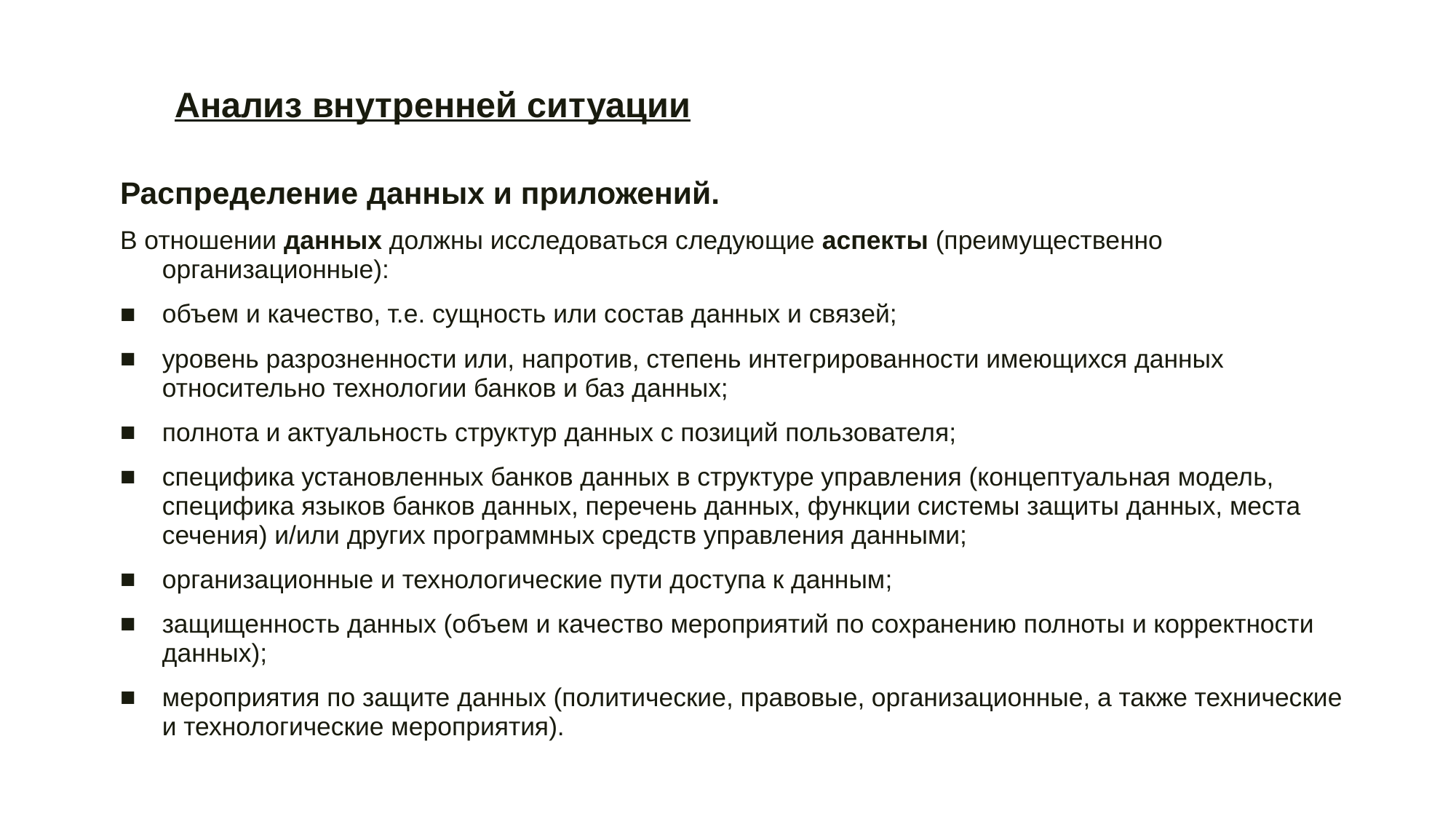

# Анализ внутренней ситуации
Распределение данных и приложений.
В отношении данных должны исследоваться следующие аспекты (преимущественно организационные):
объем и качество, т.е. сущность или состав данных и связей;
уровень разрозненности или, напротив, степень интегрированности имеющихся данных относительно технологии банков и баз данных;
полнота и актуальность структур данных с позиций пользователя;
специфика установленных банков данных в структуре управления (концептуальная модель, специфика языков банков данных, перечень данных, функции системы защиты данных, места сечения) и/или других программных средств управления данными;
организационные и технологические пути доступа к данным;
защищенность данных (объем и качество мероприятий по сохранению полноты и корректности данных);
мероприятия по защите данных (политические, правовые, организационные, а также технические и технологические мероприятия).